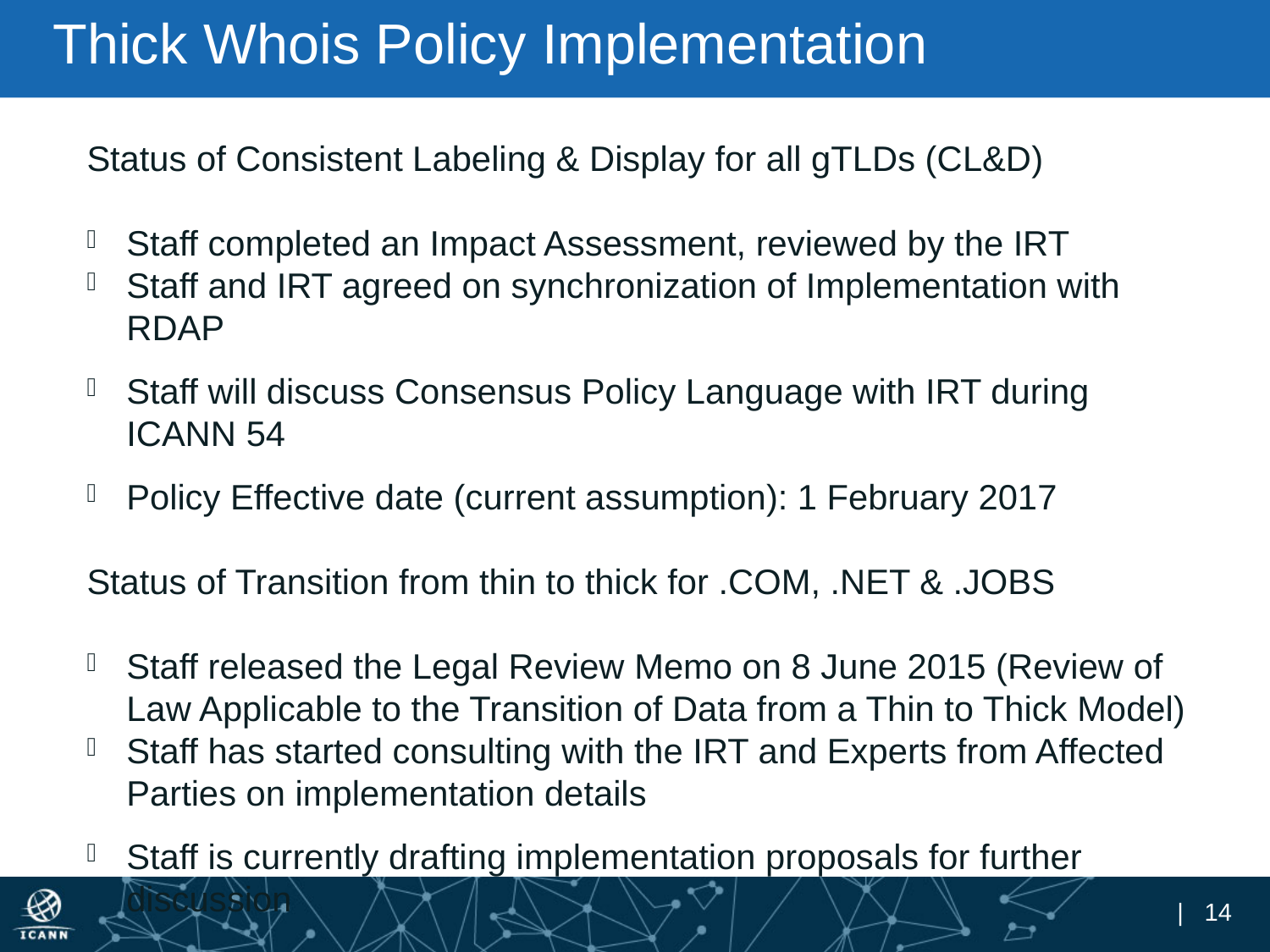

# Thick Whois Policy Implementation
Status of Consistent Labeling & Display for all gTLDs (CL&D)

Staff completed an Impact Assessment, reviewed by the IRT
Staff and IRT agreed on synchronization of Implementation with RDAP

Staff will discuss Consensus Policy Language with IRT during ICANN 54

Policy Effective date (current assumption): 1 February 2017

Status of Transition from thin to thick for .COM, .NET & .JOBS

Staff released the Legal Review Memo on 8 June 2015 (Review of Law Applicable to the Transition of Data from a Thin to Thick Model)
Staff has started consulting with the IRT and Experts from Affected Parties on implementation details

Staff is currently drafting implementation proposals for further discussion